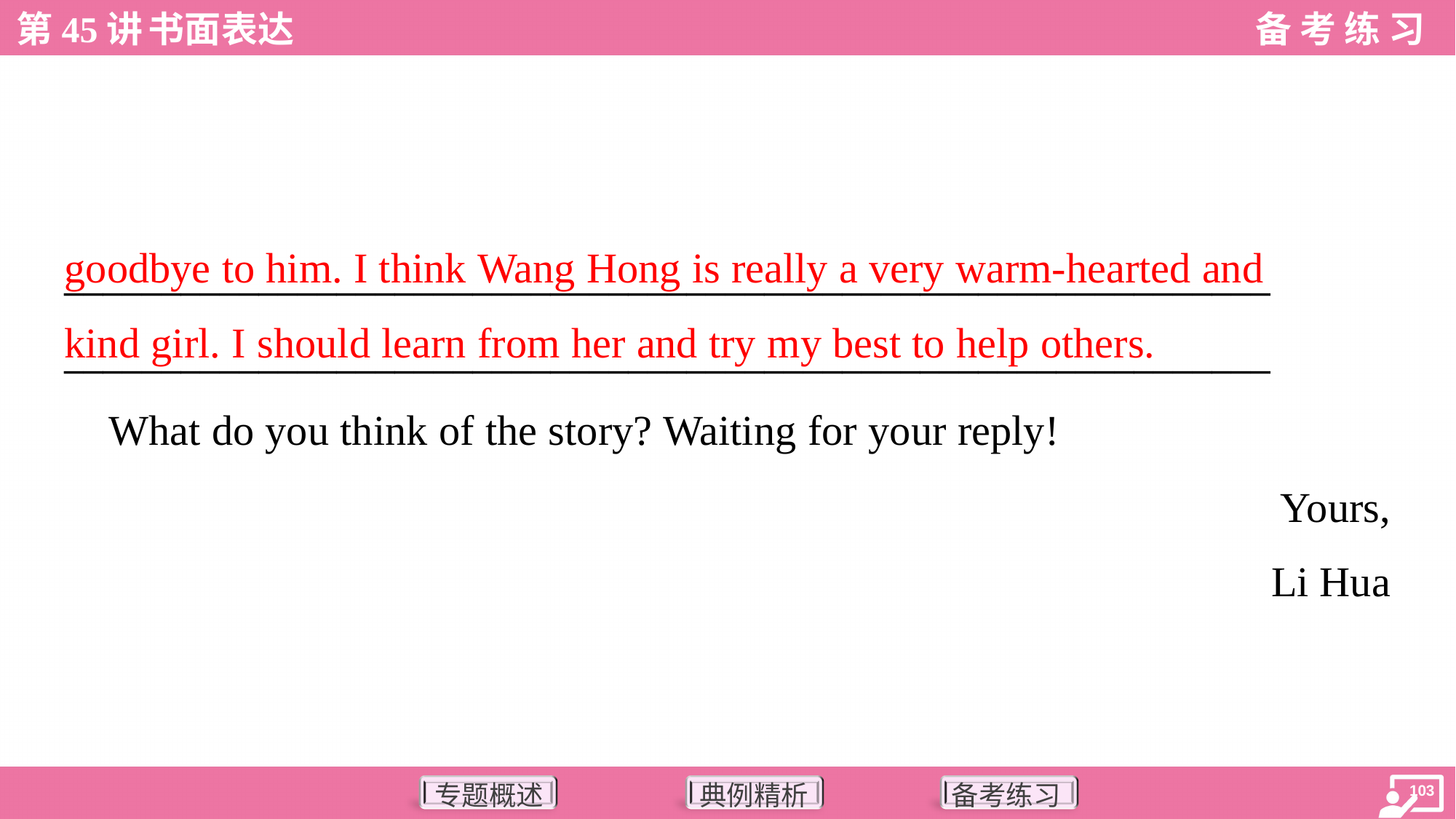

goodbye to him. I think Wang Hong is really a very warm-hearted and
kind girl. I should learn from her and try my best to help others.
______________________________________________________________
______________________________________________________________
    What do you think of the story? Waiting for your reply!
    Yours,
    Li Hua